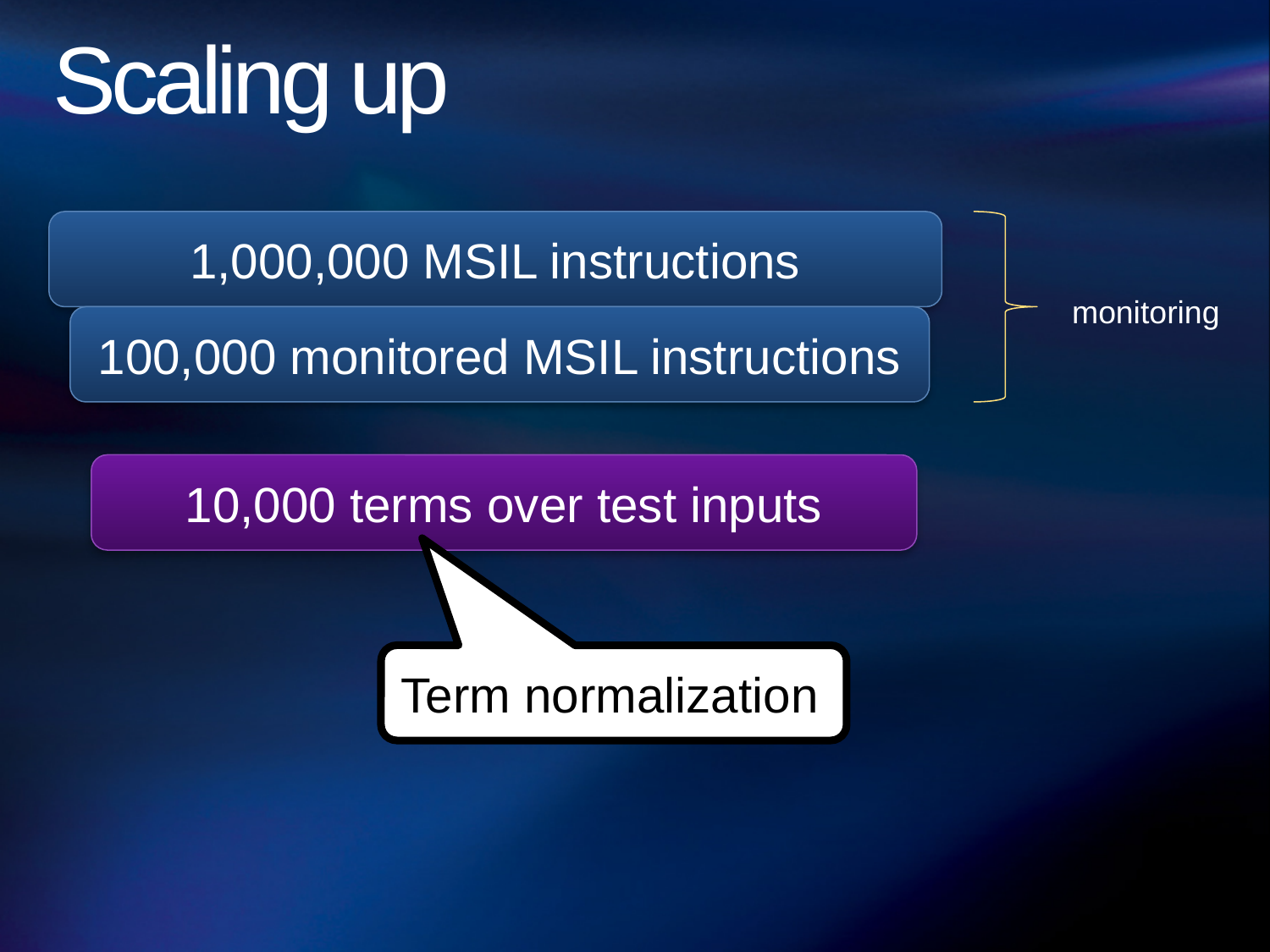

# Scaling up

1,000,000 MSIL instructions

monitoring
100,000 monitored MSIL instructions
10,000 terms over test inputs
Term normalization